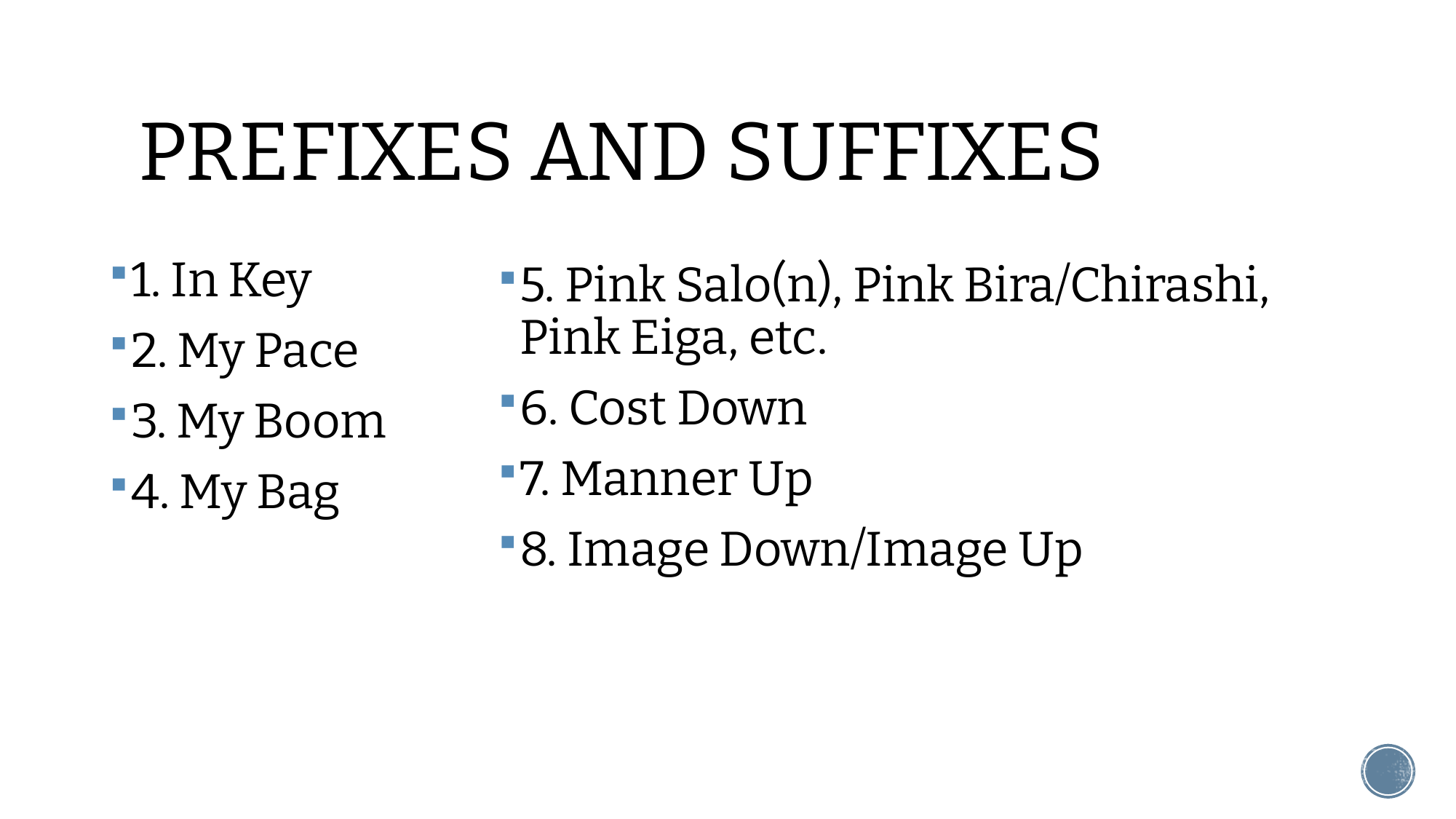

# Prefixes and Suffixes
1. In Key
2. My Pace
3. My Boom
4. My Bag
5. Pink Salo(n), Pink Bira/Chirashi, Pink Eiga, etc.
6. Cost Down
7. Manner Up
8. Image Down/Image Up